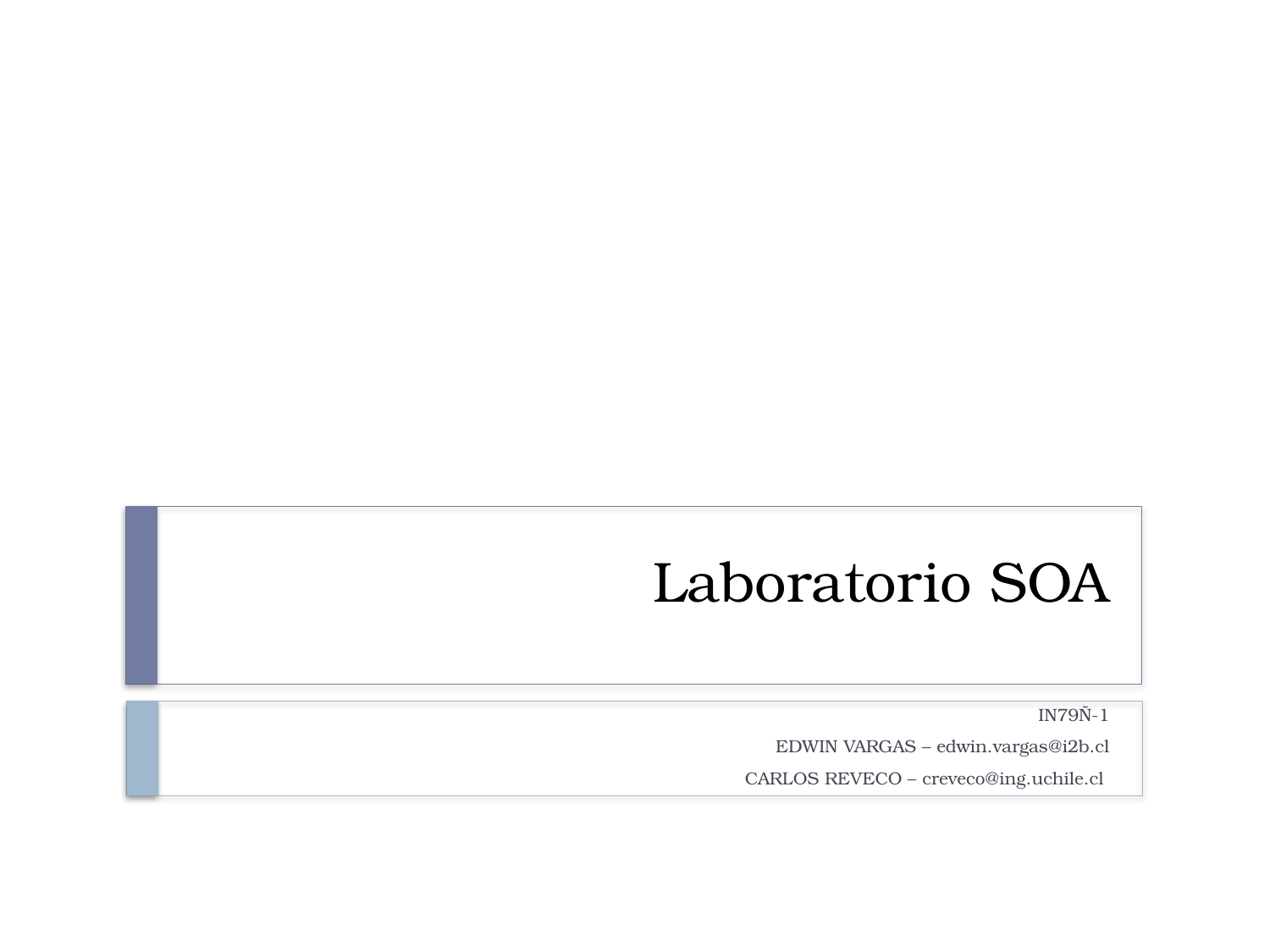

# Laboratorio SOA
IN79Ñ-1
EDWIN VARGAS – edwin.vargas@i2b.cl
CARLOS REVECO – creveco@ing.uchile.cl